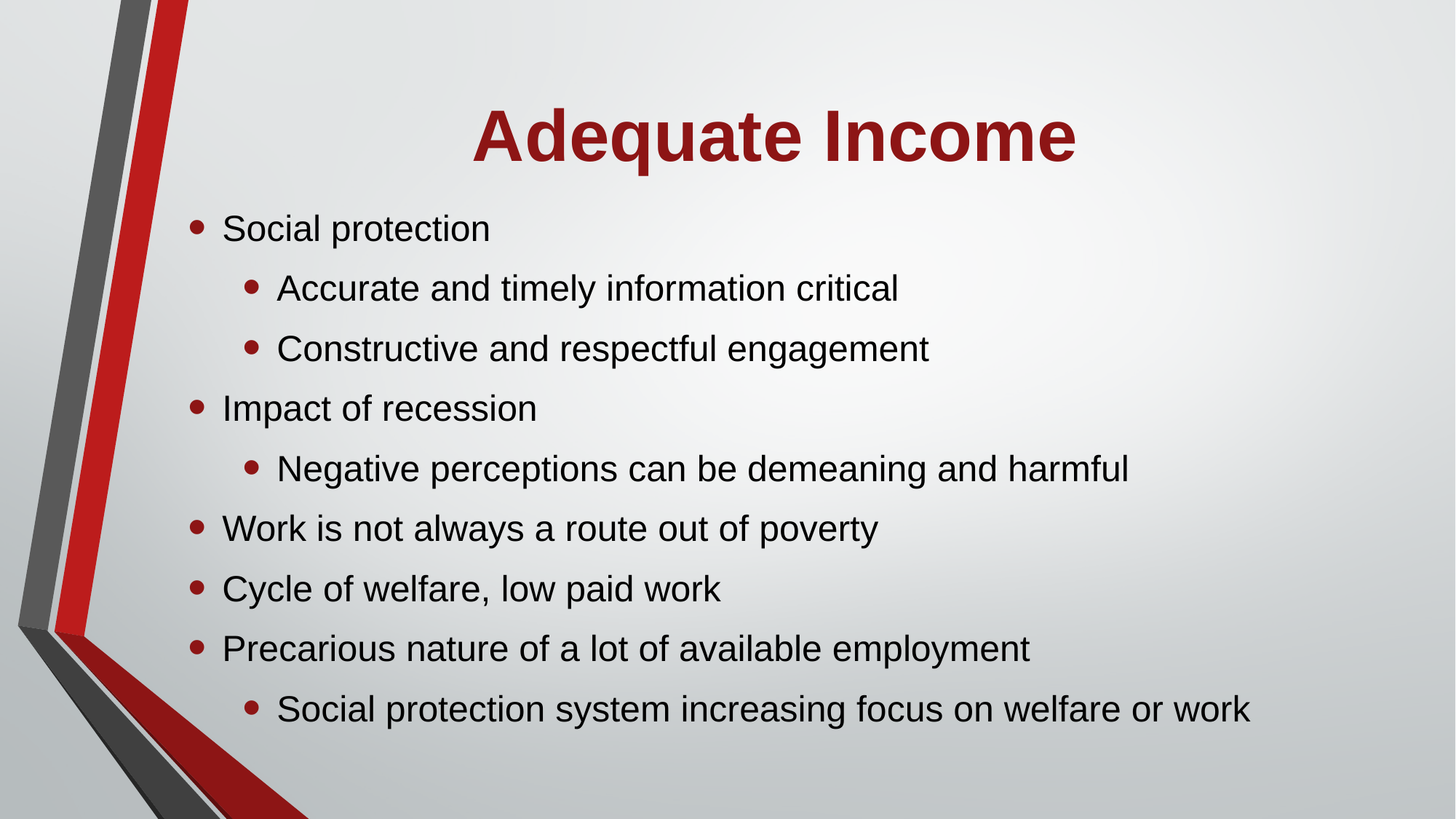

# Adequate Income
Social protection
Accurate and timely information critical
Constructive and respectful engagement
Impact of recession
Negative perceptions can be demeaning and harmful
Work is not always a route out of poverty
Cycle of welfare, low paid work
Precarious nature of a lot of available employment
Social protection system increasing focus on welfare or work